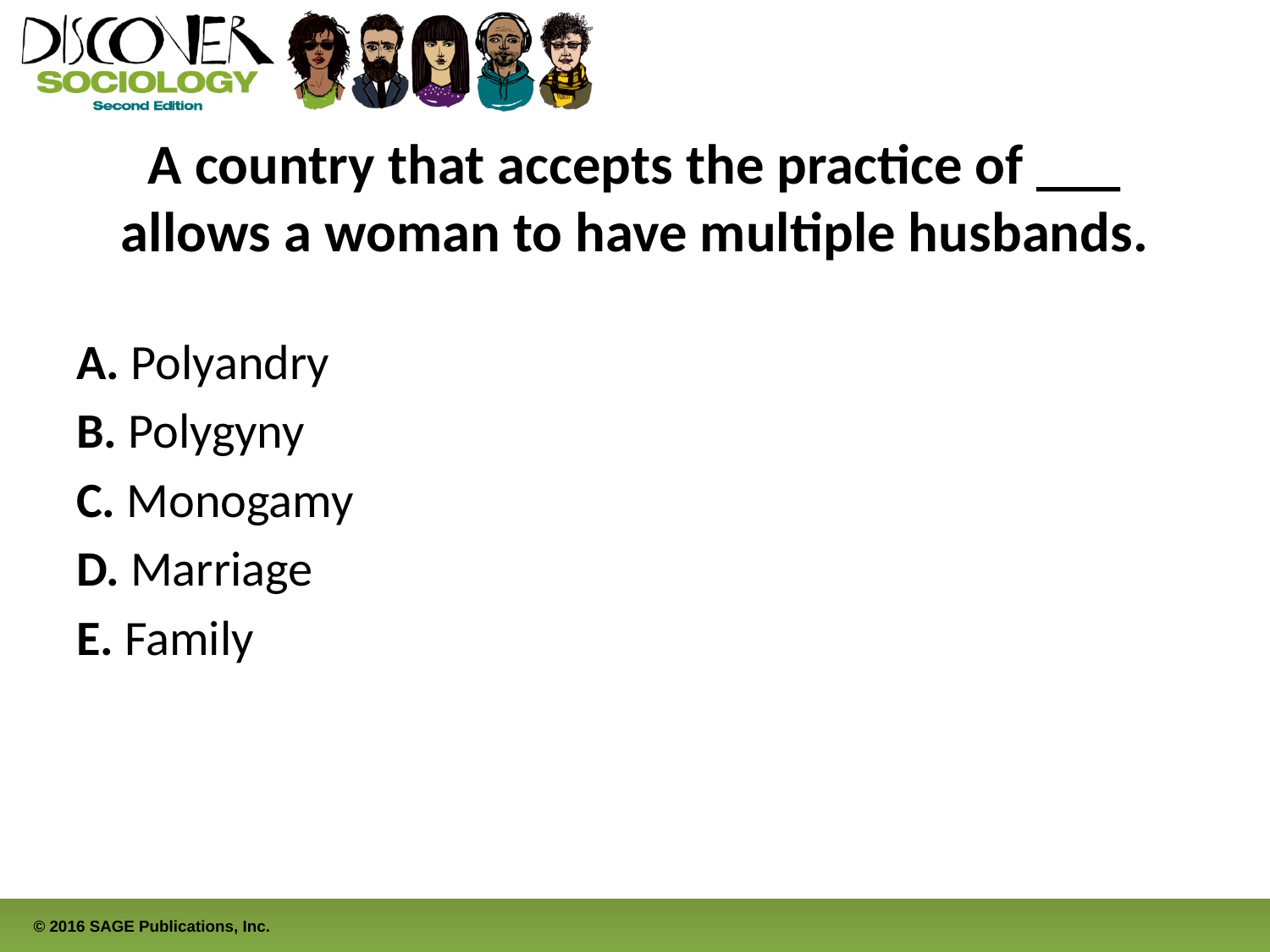

# A country that accepts the practice of ___ allows a woman to have multiple husbands.
A. Polyandry
B. Polygyny
C. Monogamy
D. Marriage
E. Family